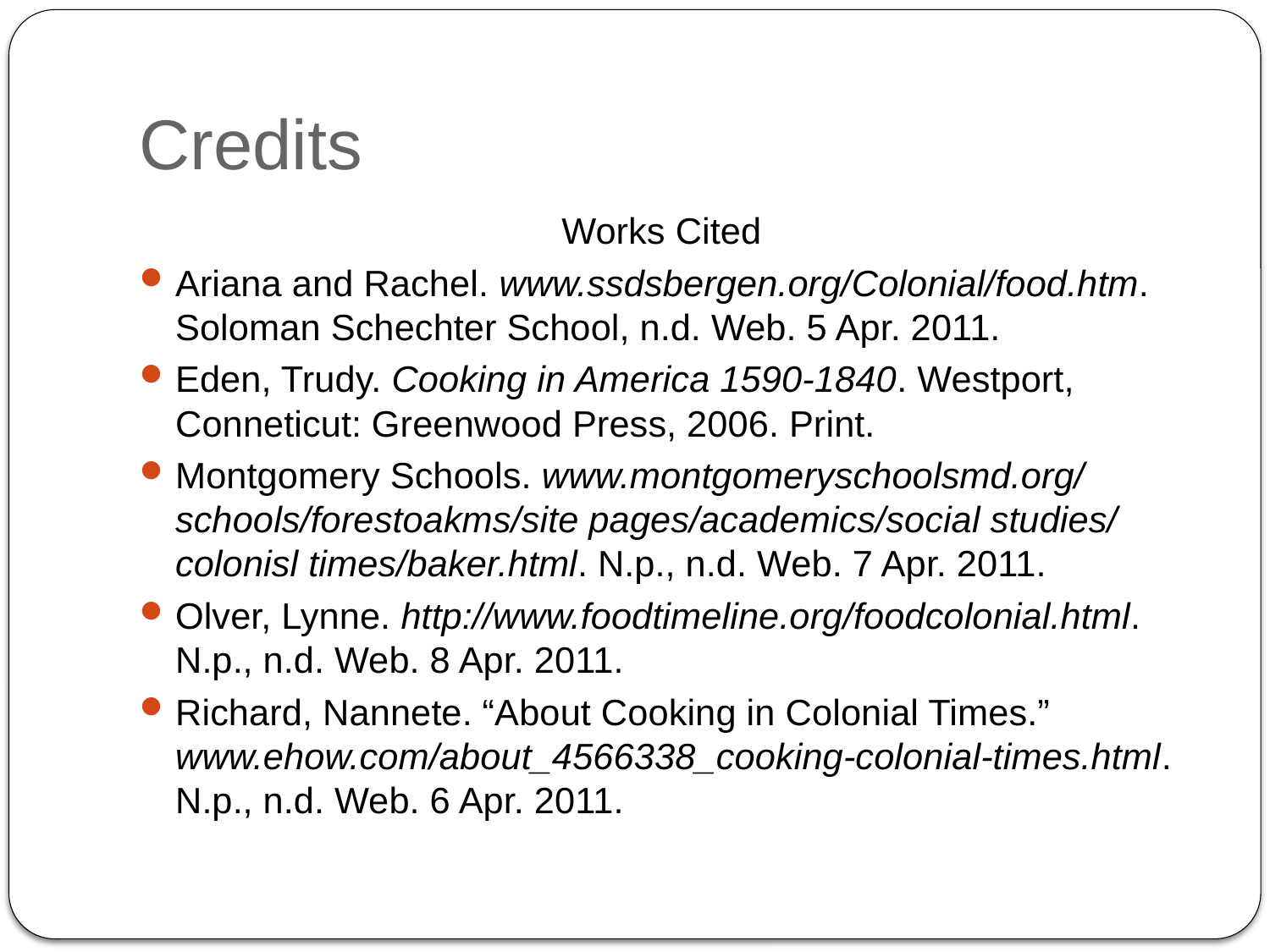

# Credits
Works Cited
Ariana and Rachel. www.ssdsbergen.org/‌Colonial/‌food.htm. Soloman Schechter School, n.d. Web. 5 Apr. 2011.
Eden, Trudy. Cooking in America 1590-1840. Westport, Conneticut: Greenwood Press, 2006. Print.
Montgomery Schools. www.montgomeryschoolsmd.org/‌schools/‌forestoakms/‌site pages/‌academics/‌social studies/‌colonisl times/‌baker.html. N.p., n.d. Web. 7 Apr. 2011.
Olver, Lynne. http://www.foodtimeline.org/‌foodcolonial.html. N.p., n.d. Web. 8 Apr. 2011.
Richard, Nannete. “About Cooking in Colonial Times.” www.ehow.com/‌about_4566338_cooking-colonial-times.html. N.p., n.d. Web. 6 Apr. 2011.